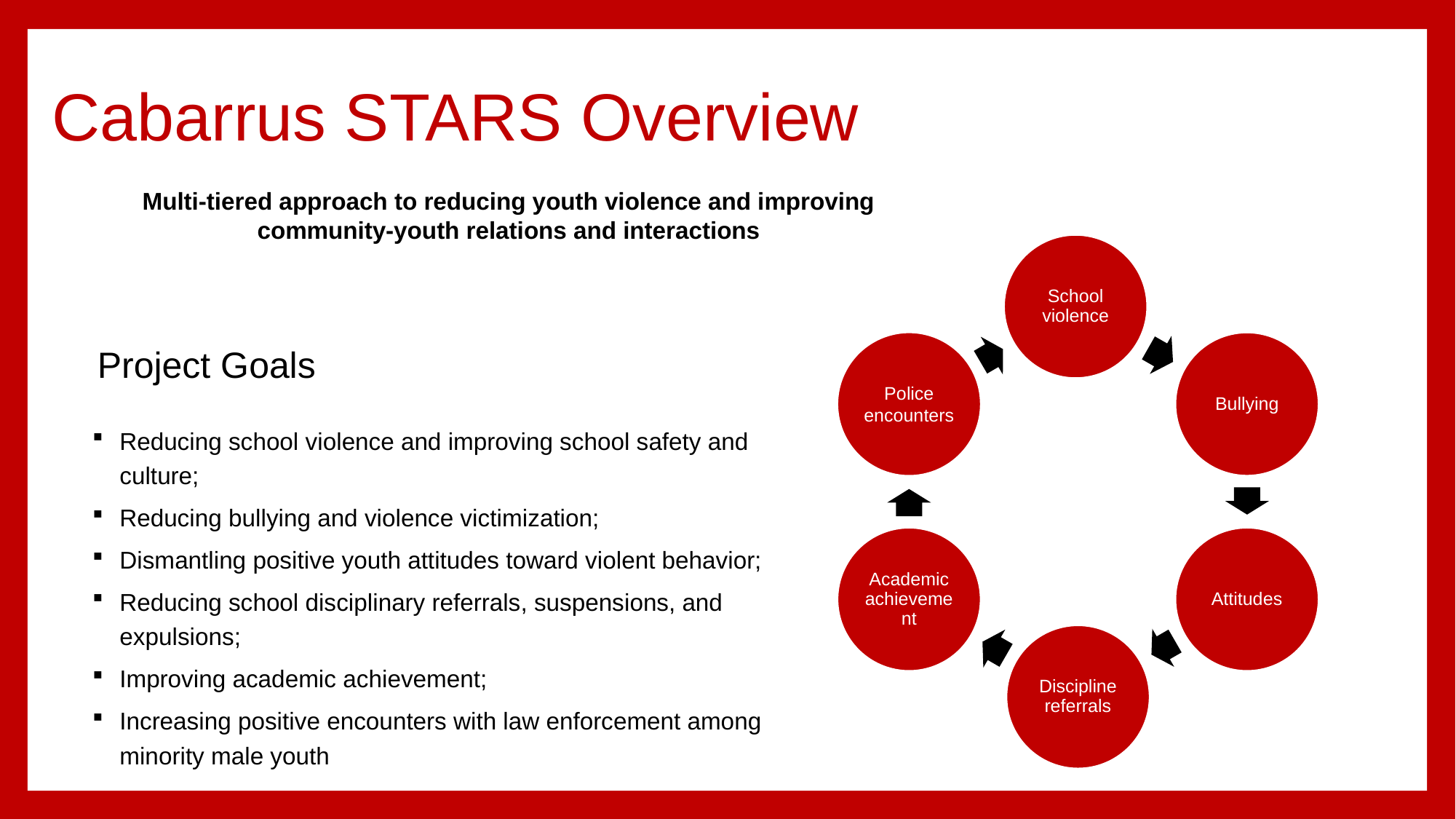

# Cabarrus STARS Overview
Multi-tiered approach to reducing youth violence and improving community-youth relations and interactions
School violence

Bullying

Attitudes

Discipline referrals

Academic achievement

Police
encounters

Project Goals
Reducing school violence and improving school safety and culture;
Reducing bullying and violence victimization;
Dismantling positive youth attitudes toward violent behavior;
Reducing school disciplinary referrals, suspensions, and expulsions;
Improving academic achievement;
Increasing positive encounters with law enforcement among minority male youth